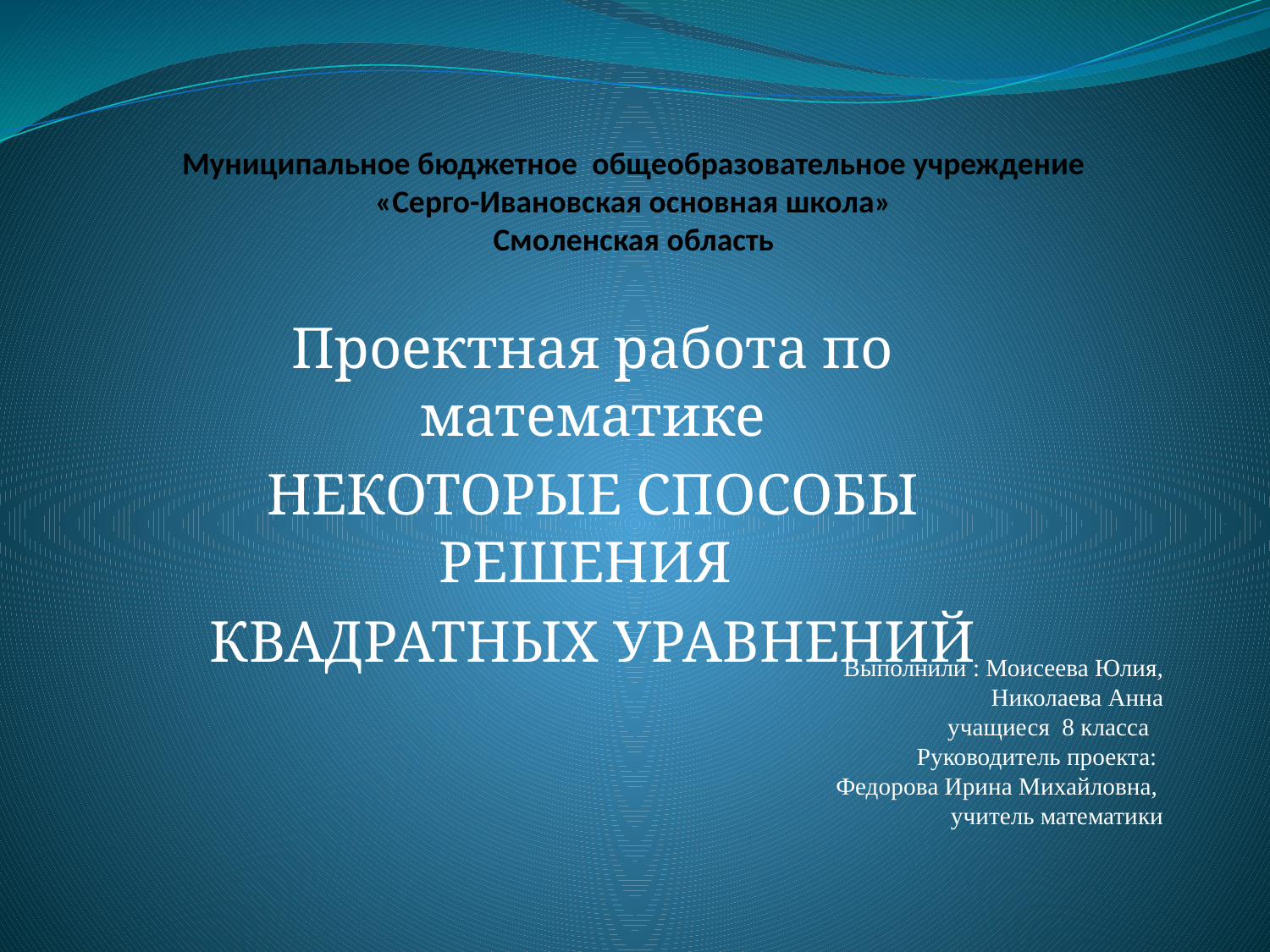

# Муниципальное бюджетное  общеобразовательное учреждение «Серго-Ивановская основная школа» Смоленская область
Проектная работа по математике
НЕКОТОРЫЕ СПОСОБЫ РЕШЕНИЯ
КВАДРАТНЫХ УРАВНЕНИЙ

Выполнили : Моисеева Юлия,
Николаева Анна
                                          учащиеся  8 класса
                   Руководитель проекта:
Федорова Ирина Михайловна,
учитель математики